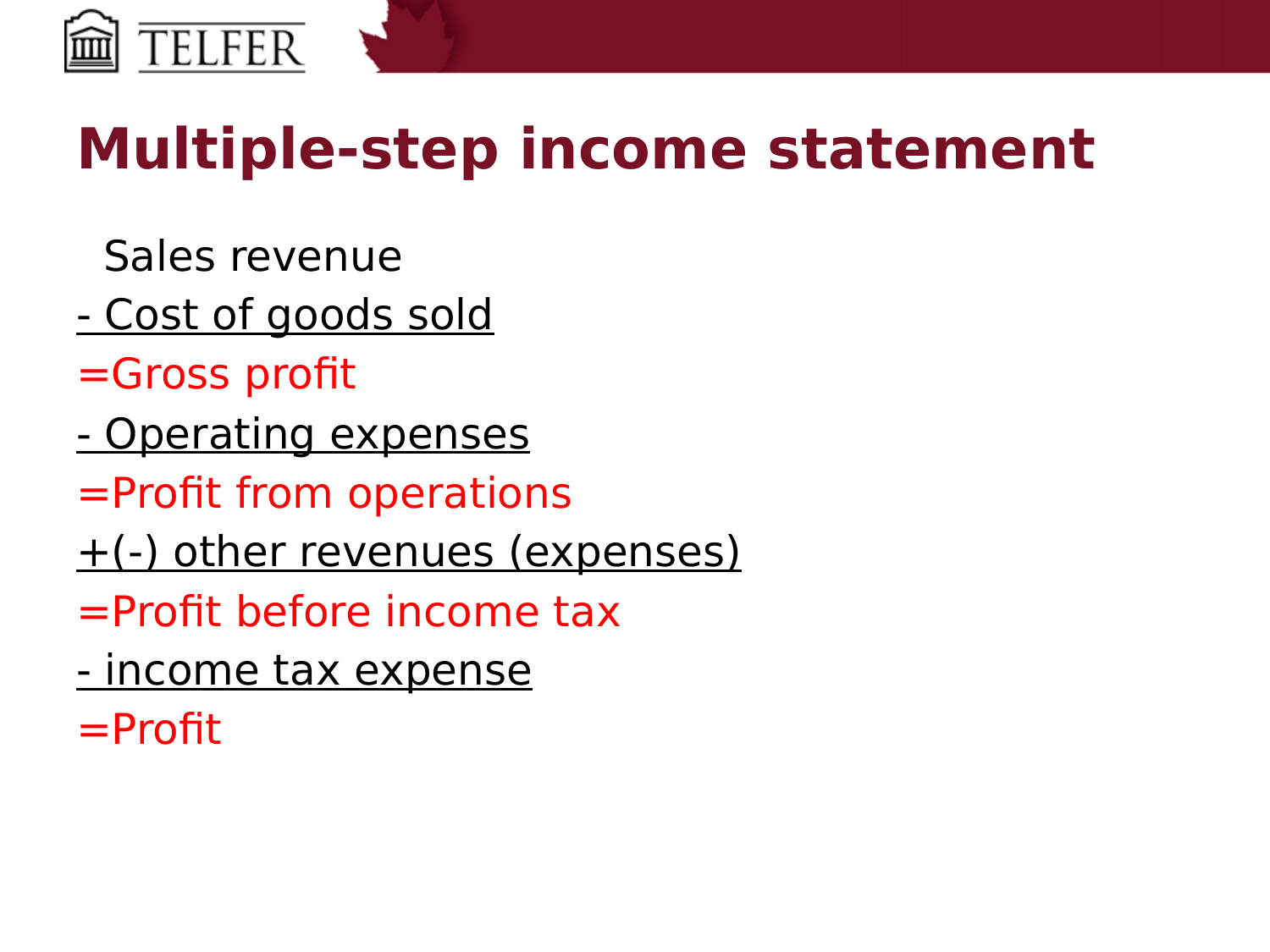

# Multiple-step income statement
  Sales revenue
- Cost of goods sold
=Gross profit
- Operating expenses
=Profit from operations
+(-) other revenues (expenses)
=Profit before income tax
- income tax expense
=Profit